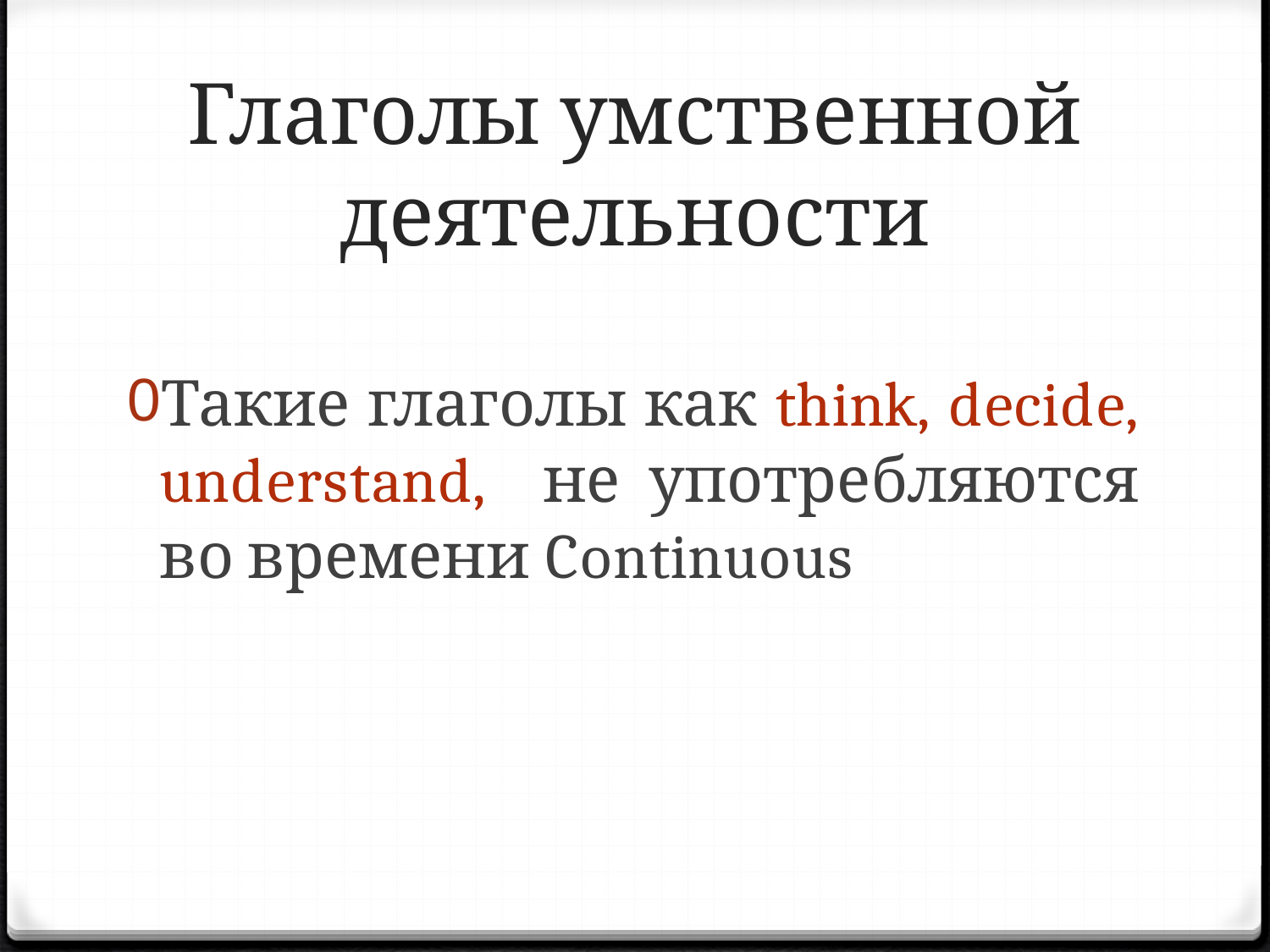

# Глаголы умственной деятельности
Такие глаголы как think, decide, understand,  не употребляются во времени Continuous